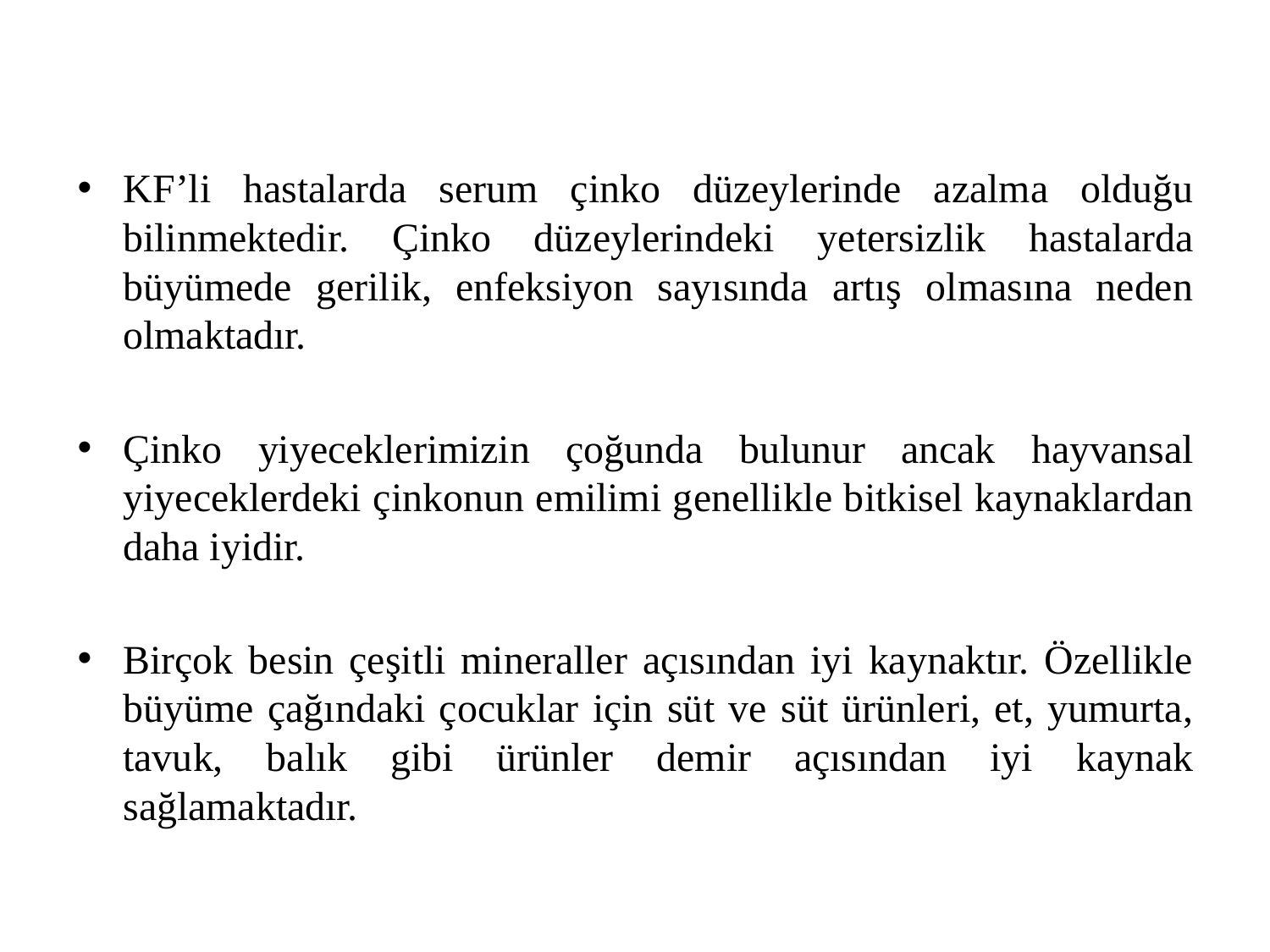

KF’li hastalarda serum çinko düzeylerinde azalma olduğu bilinmektedir. Çinko düzeylerindeki yetersizlik hastalarda büyümede gerilik, enfeksiyon sayısında artış olmasına neden olmaktadır.

Çinko yiyeceklerimizin çoğunda bulunur ancak hayvansal yiyeceklerdeki çinkonun emilimi genellikle bitkisel kaynaklardan daha iyidir.

Birçok besin çeşitli mineraller açısından iyi kaynaktır. Özellikle büyüme çağındaki çocuklar için süt ve süt ürünleri, et, yumurta, tavuk, balık gibi ürünler demir açısından iyi kaynak sağlamaktadır.